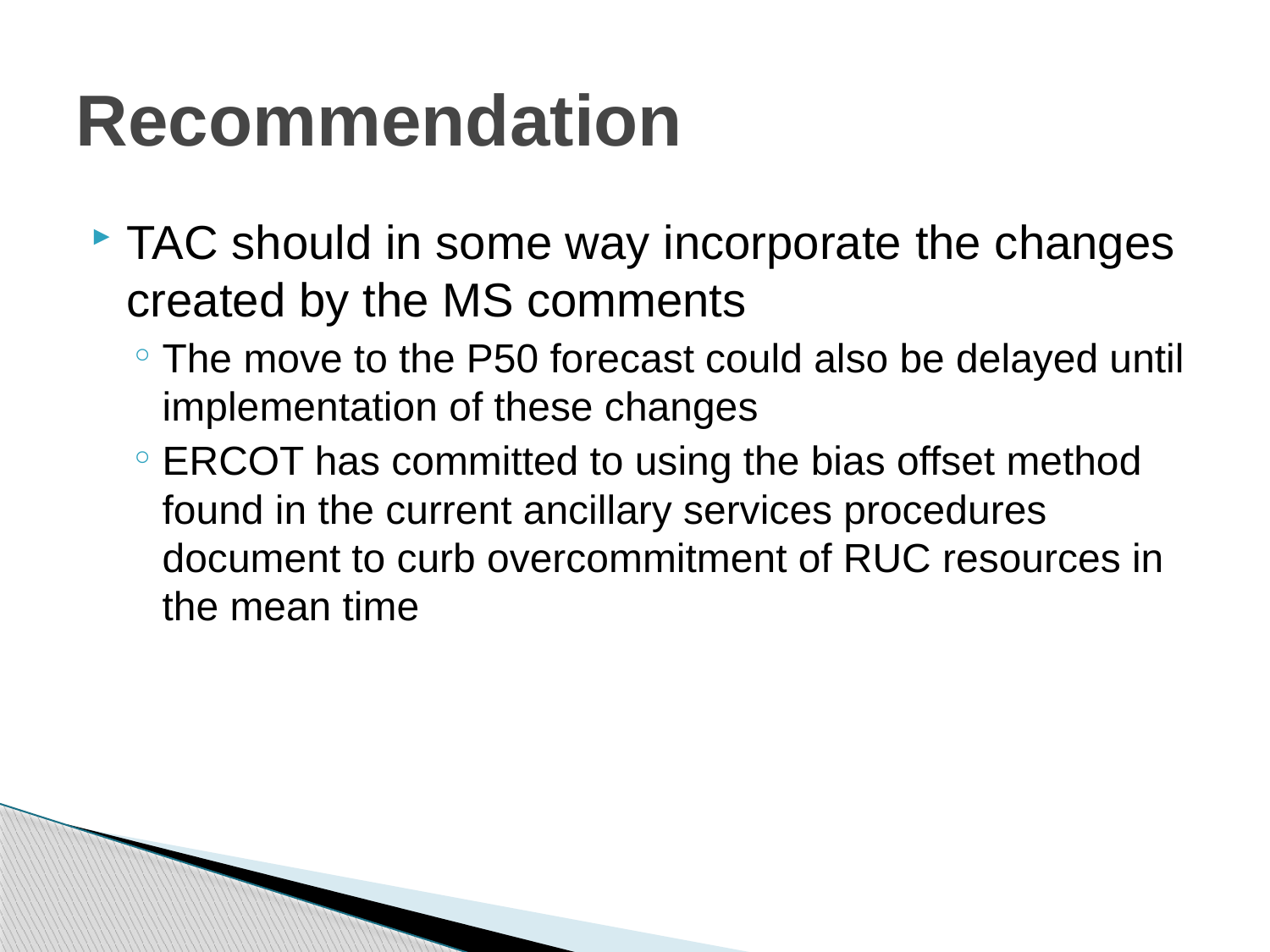

# Recommendation
TAC should in some way incorporate the changes created by the MS comments
The move to the P50 forecast could also be delayed until implementation of these changes
ERCOT has committed to using the bias offset method found in the current ancillary services procedures document to curb overcommitment of RUC resources in the mean time